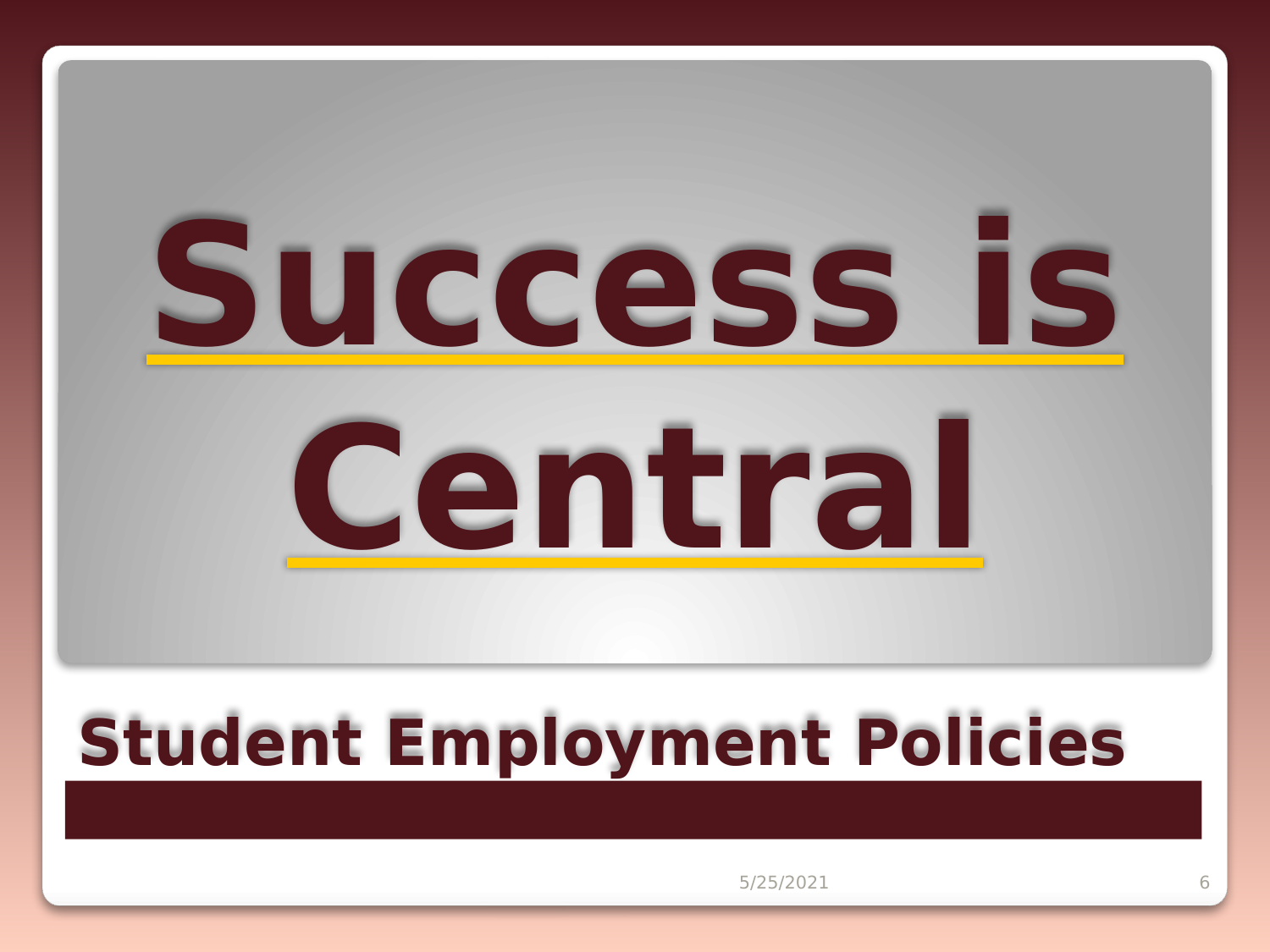

Success is Central
# Student Employment Policies

5/25/2021
6